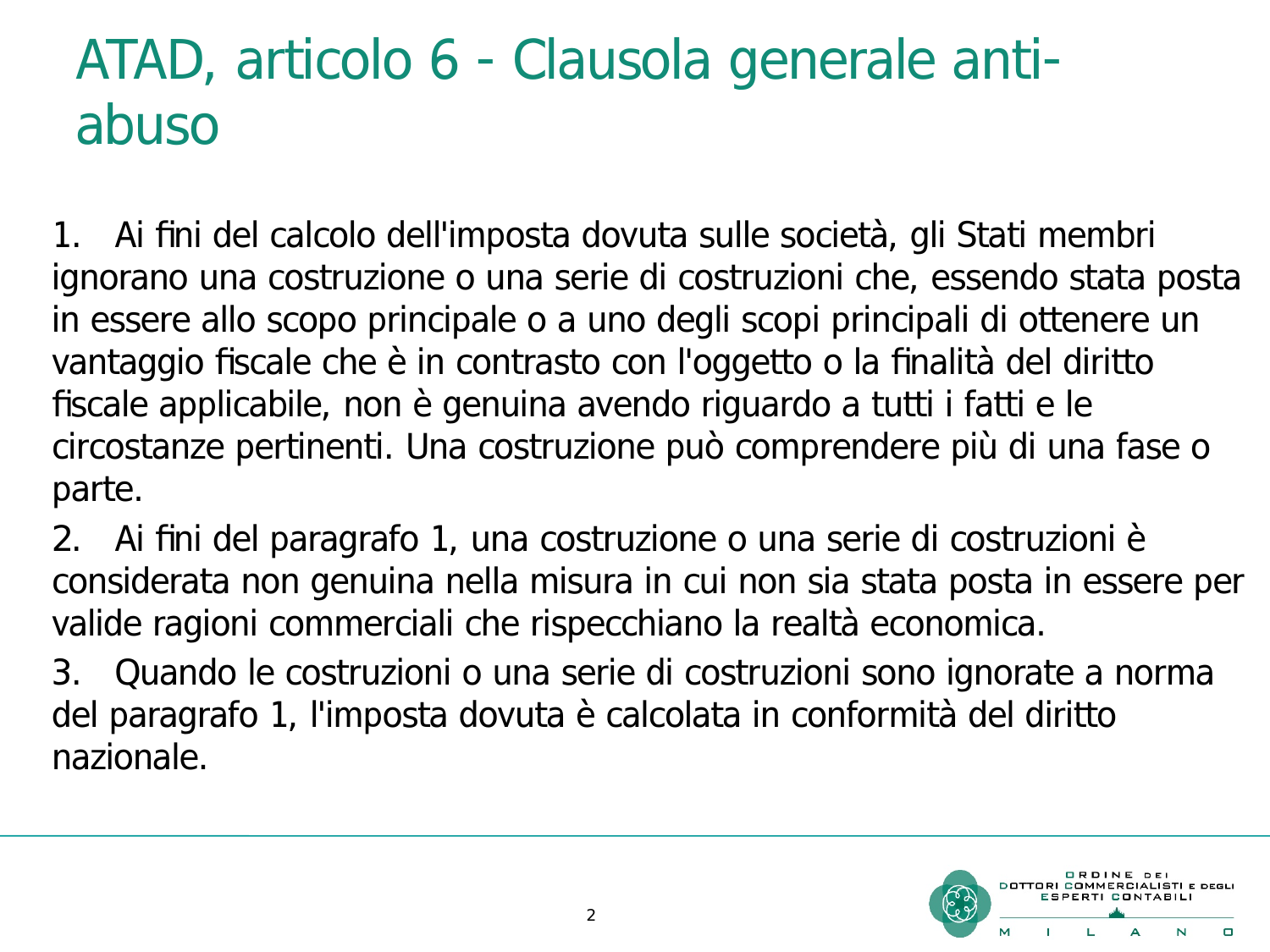

# ATAD, articolo 6 - Clausola generale anti-abuso
1.   Ai fini del calcolo dell'imposta dovuta sulle società, gli Stati membri ignorano una costruzione o una serie di costruzioni che, essendo stata posta in essere allo scopo principale o a uno degli scopi principali di ottenere un vantaggio fiscale che è in contrasto con l'oggetto o la finalità del diritto fiscale applicabile, non è genuina avendo riguardo a tutti i fatti e le circostanze pertinenti. Una costruzione può comprendere più di una fase o parte.
2.   Ai fini del paragrafo 1, una costruzione o una serie di costruzioni è considerata non genuina nella misura in cui non sia stata posta in essere per valide ragioni commerciali che rispecchiano la realtà economica.
3.   Quando le costruzioni o una serie di costruzioni sono ignorate a norma del paragrafo 1, l'imposta dovuta è calcolata in conformità del diritto nazionale.